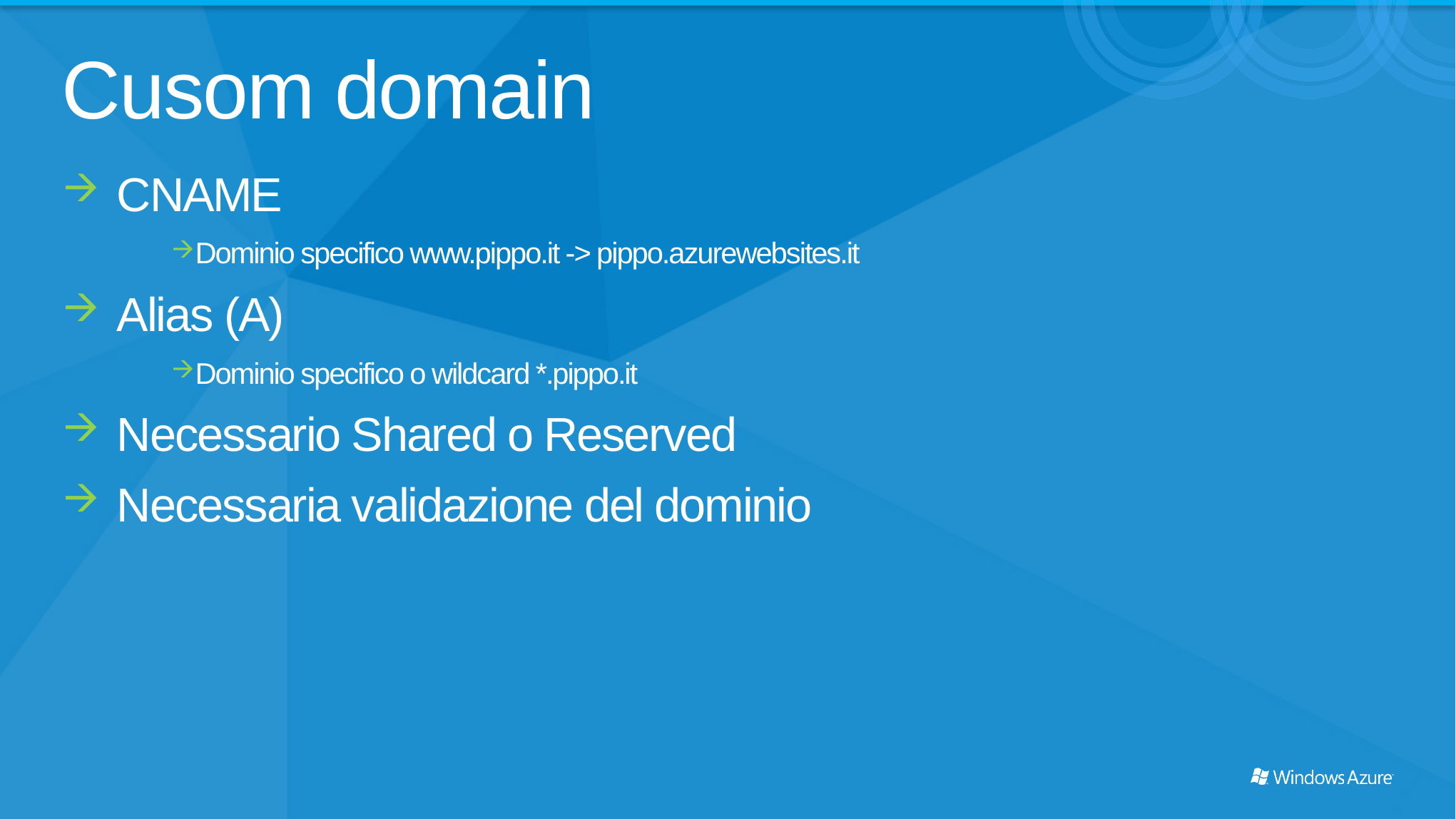

# Cusom domain
CNAME
Dominio specifico www.pippo.it -> pippo.azurewebsites.it
Alias (A)
Dominio specifico o wildcard *.pippo.it
Necessario Shared o Reserved
Necessaria validazione del dominio